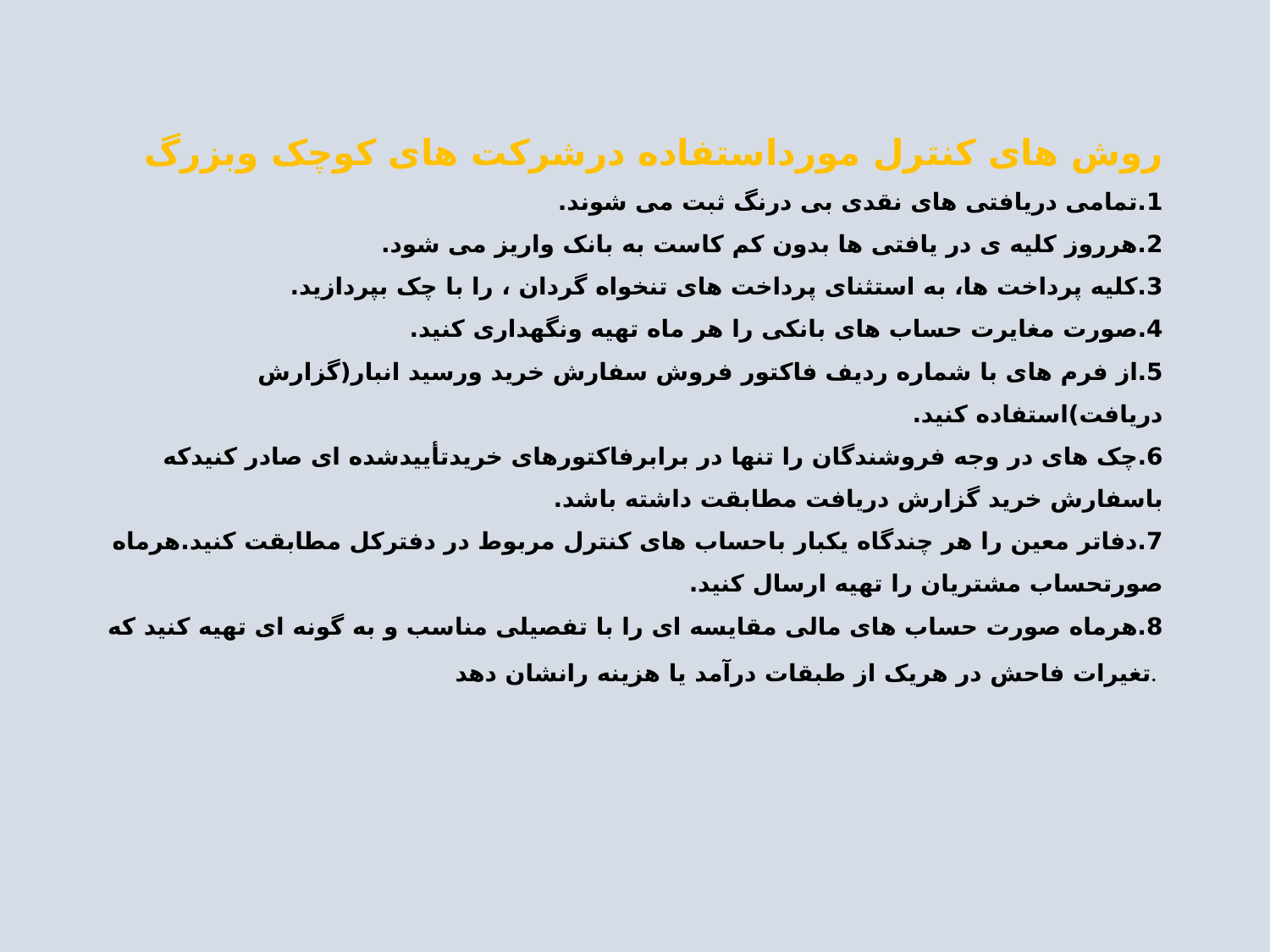

# روش های کنترل مورداستفاده درشرکت های کوچک وبزرگ 1.تمامی دریافتی های نقدی بی درنگ ثبت می شوند. 2.هرروز کلیه ی در یافتی ها بدون کم کاست به بانک واریز می شود. 3.کلیه پرداخت ها، به استثنای پرداخت های تنخواه گردان ، را با چک بپردازید. 4.صورت مغایرت حساب های بانکی را هر ماه تهیه ونگهداری کنید. 5.از فرم های با شماره ردیف فاکتور فروش سفارش خرید ورسید انبار(گزارش دریافت)استفاده کنید. 6.چک های در وجه فروشندگان را تنها در برابرفاکتورهای خریدتأییدشده ای صادر کنیدکه باسفارش خرید گزارش دریافت مطابقت داشته باشد. 7.دفاتر معین را هر چندگاه یکبار باحساب های کنترل مربوط در دفترکل مطابقت کنید.هرماه صورتحساب مشتریان را تهیه ارسال کنید. 8.هرماه صورت حساب های مالی مقایسه ای را با تفصیلی مناسب و به گونه ای تهیه کنید که تغیرات فاحش در هریک از طبقات درآمد یا هزینه رانشان دهد.